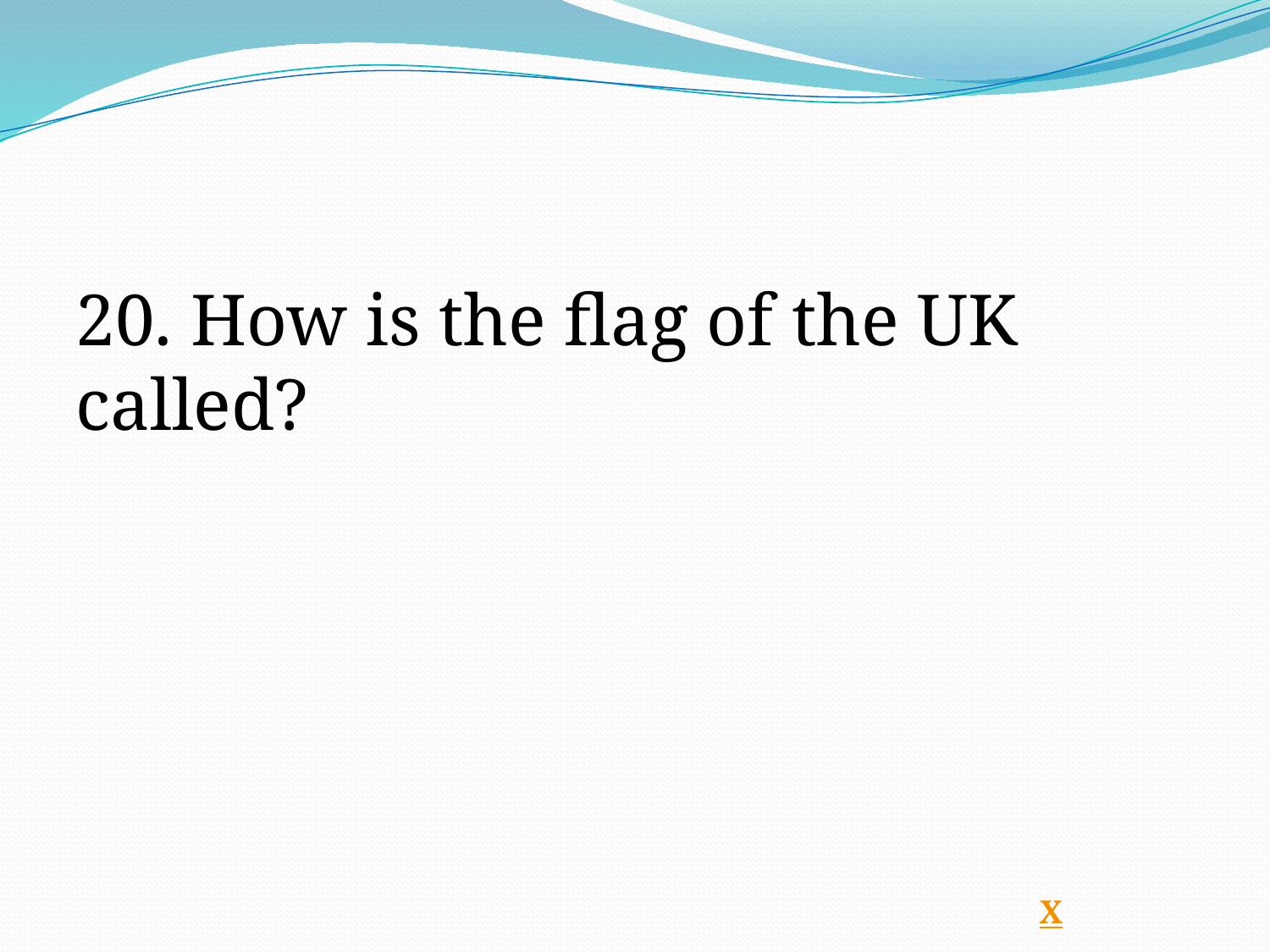

20. How is the flag of the UK called?
Х